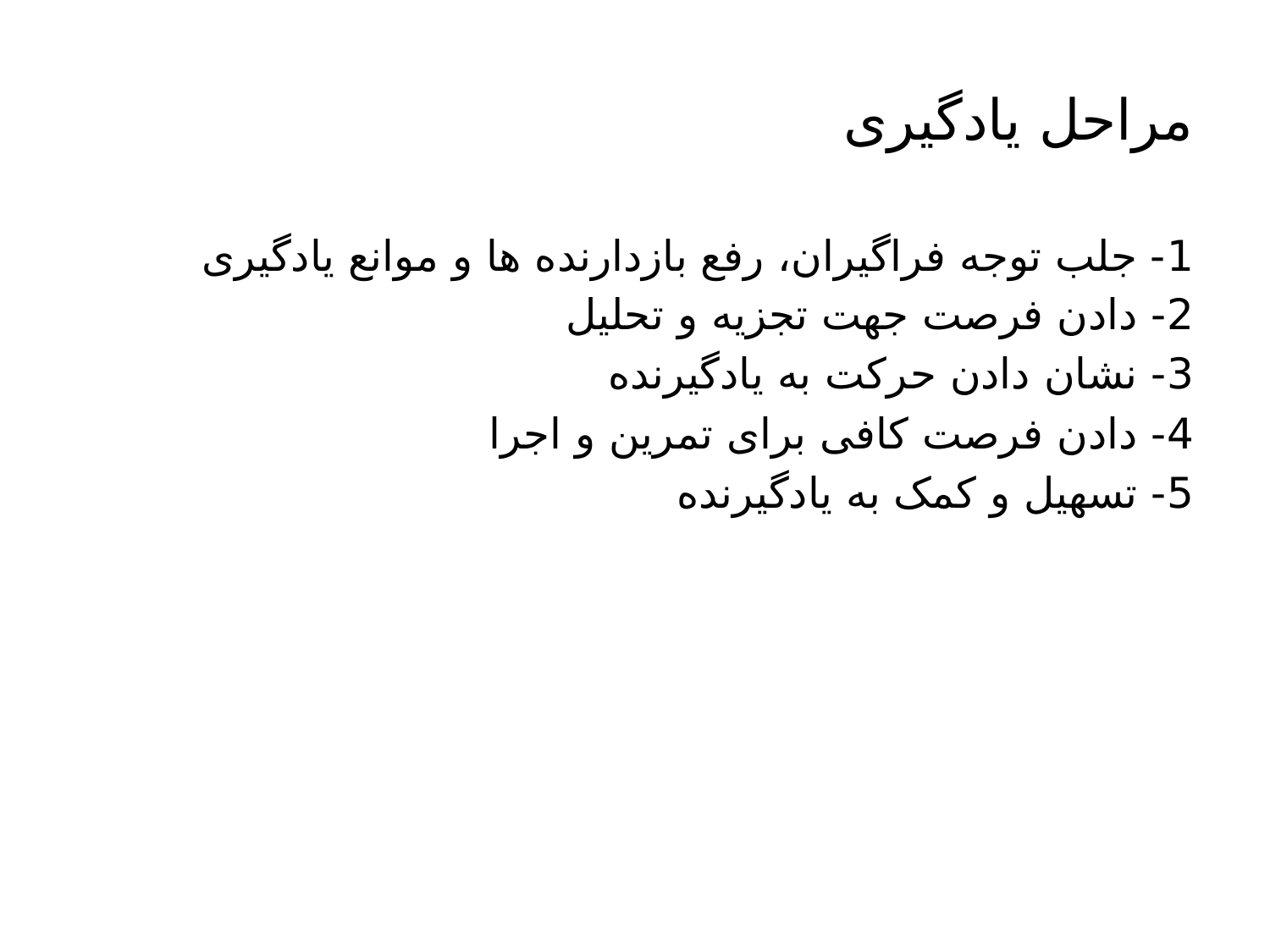

# مراحل یادگیری
1- جلب توجه فراگیران، رفع بازدارنده ها و موانع یادگیری
2- دادن فرصت جهت تجزیه و تحلیل
3- نشان دادن حرکت به یادگیرنده
4- دادن فرصت کافی برای تمرین و اجرا
5- تسهیل و کمک به یادگیرنده